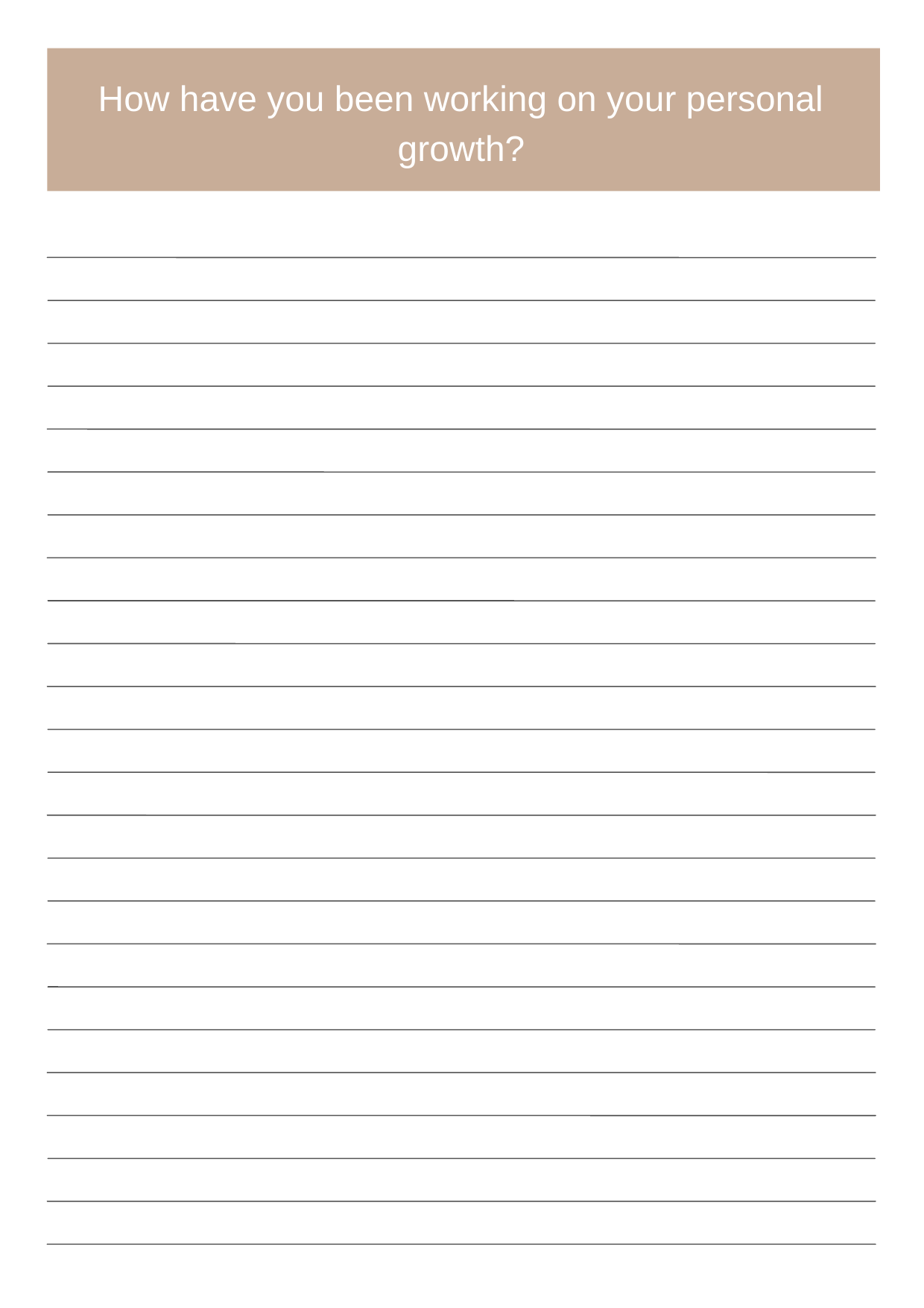

How have you been working on your personal growth?